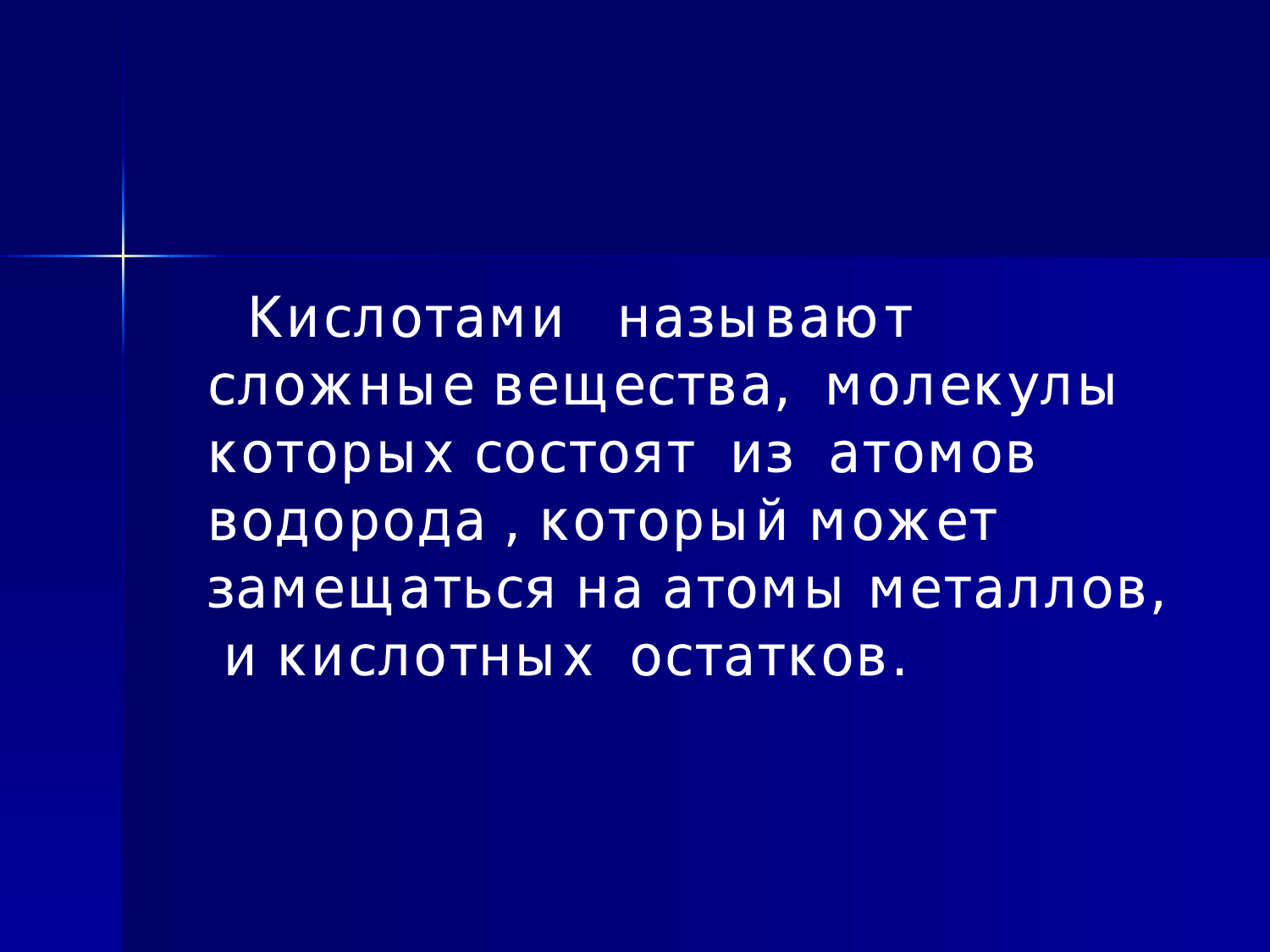

#
     Кислотами   называют   сложные вещества,  молекулы   которых состоят  из  атомов  водорода , который может замещаться на атомы металлов,  и кислотных  остатков.